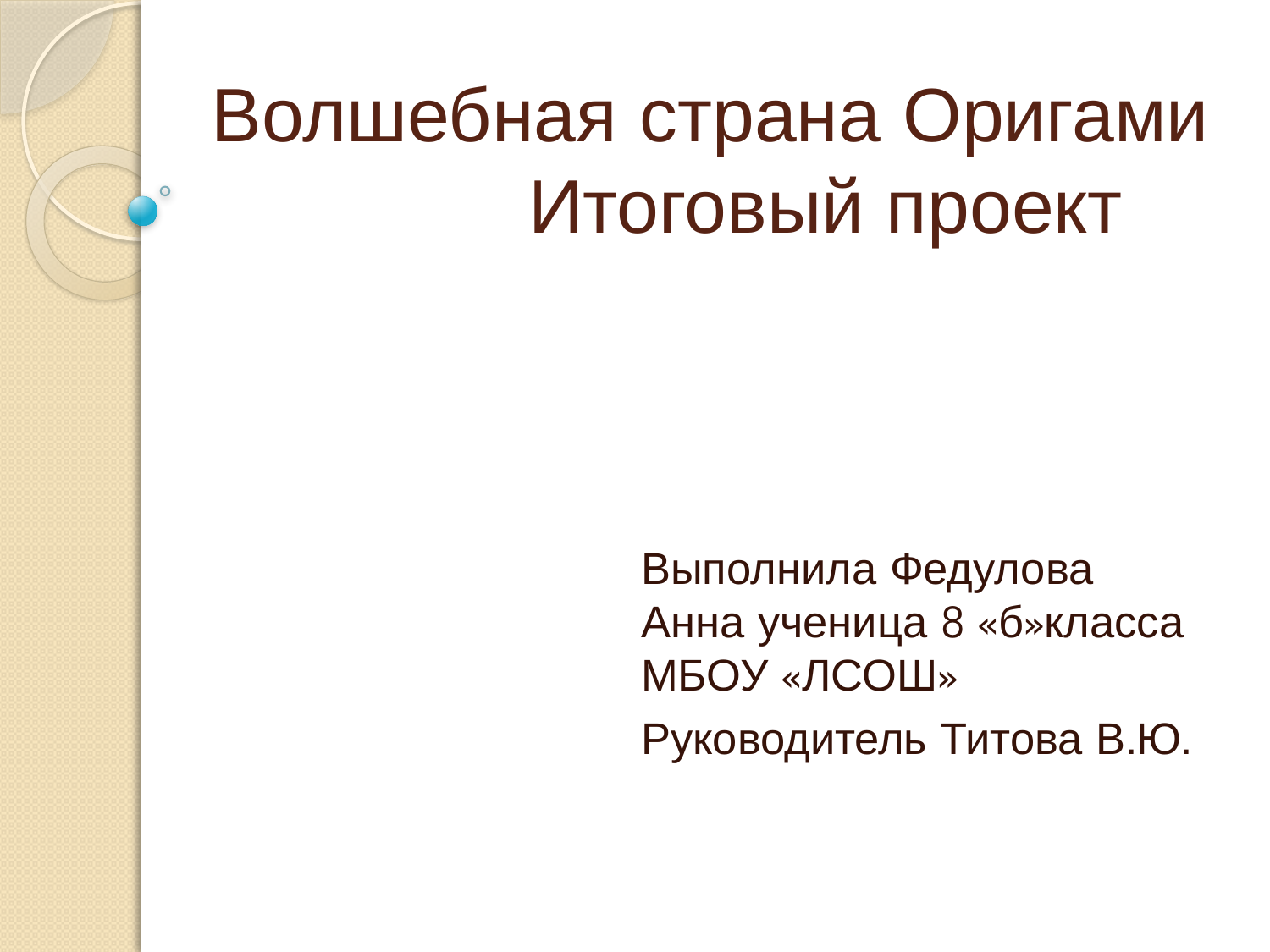

# Волшебная страна Оригами Итоговый проект
Выполнила Федулова Анна ученица 8 «б»класса МБОУ «ЛСОШ»
Руководитель Титова В.Ю.